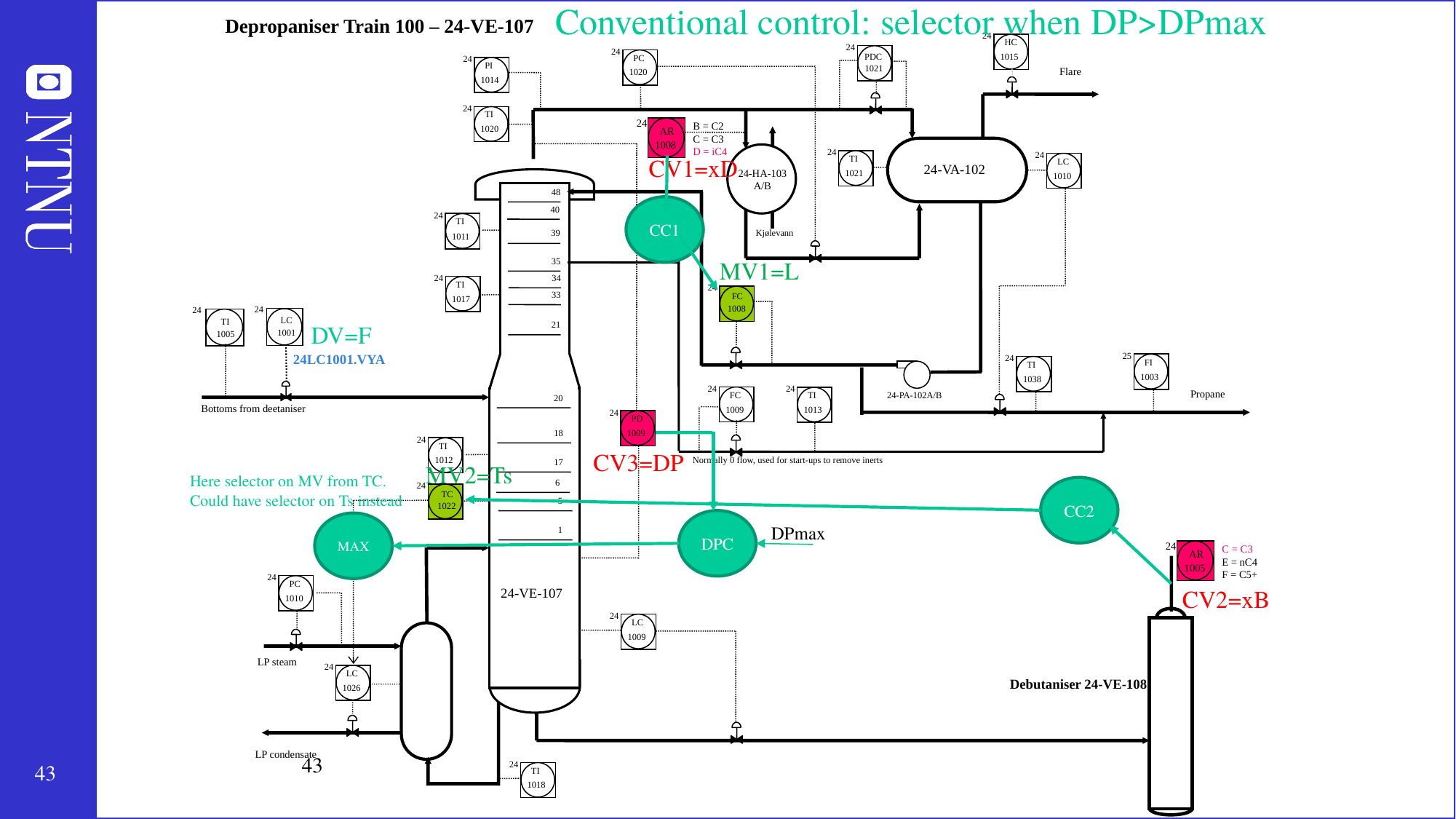

Conventional control: selector when DP>DPmax
Depropaniser Train 100 – 24-VE-107
24

HC
1015
24

PDC
1021
24

PC
1020
24

PI
1014
Flare

24

TI
1020

24
B = C2
C = C3
D = iC4

AR

1008

24-VA-102
24

TI
1021

24

LC
1010

24-HA-103
A/B
CV1=xD

48

40

39

35

34

33

21

20

18

17

 6

 5

 1

CC1

24

TI
1011

Kjølevann

MV1=L

24

TI
1017
24
FC

1008
24

24

LC
TI
1001
1005

24LC1001.VYA

DV=F

25

FI
1003
24

TI
1038

24-PA-102A/B

24

FC
1009
24

TI
1013
Propane

Bottoms from deetaniser
24

PD

1009

24

TI
1012

CV3=DP

Normally 0 flow, used for start-ups to remove inerts

MV2=Ts

Here selector on MV from TC.
Could have selector on Ts instead
24
CC2
TC

1022

DPC
MAX
DPmax
24
C = C3
E = nC4
F = C5+

AR

1005

24

PC
1010
CV2=xB
24-VE-107

24

LC
1009

LP steam
24

LC
1026

Debutaniser 24-VE-108

LP condensate
43
24

TI
1018